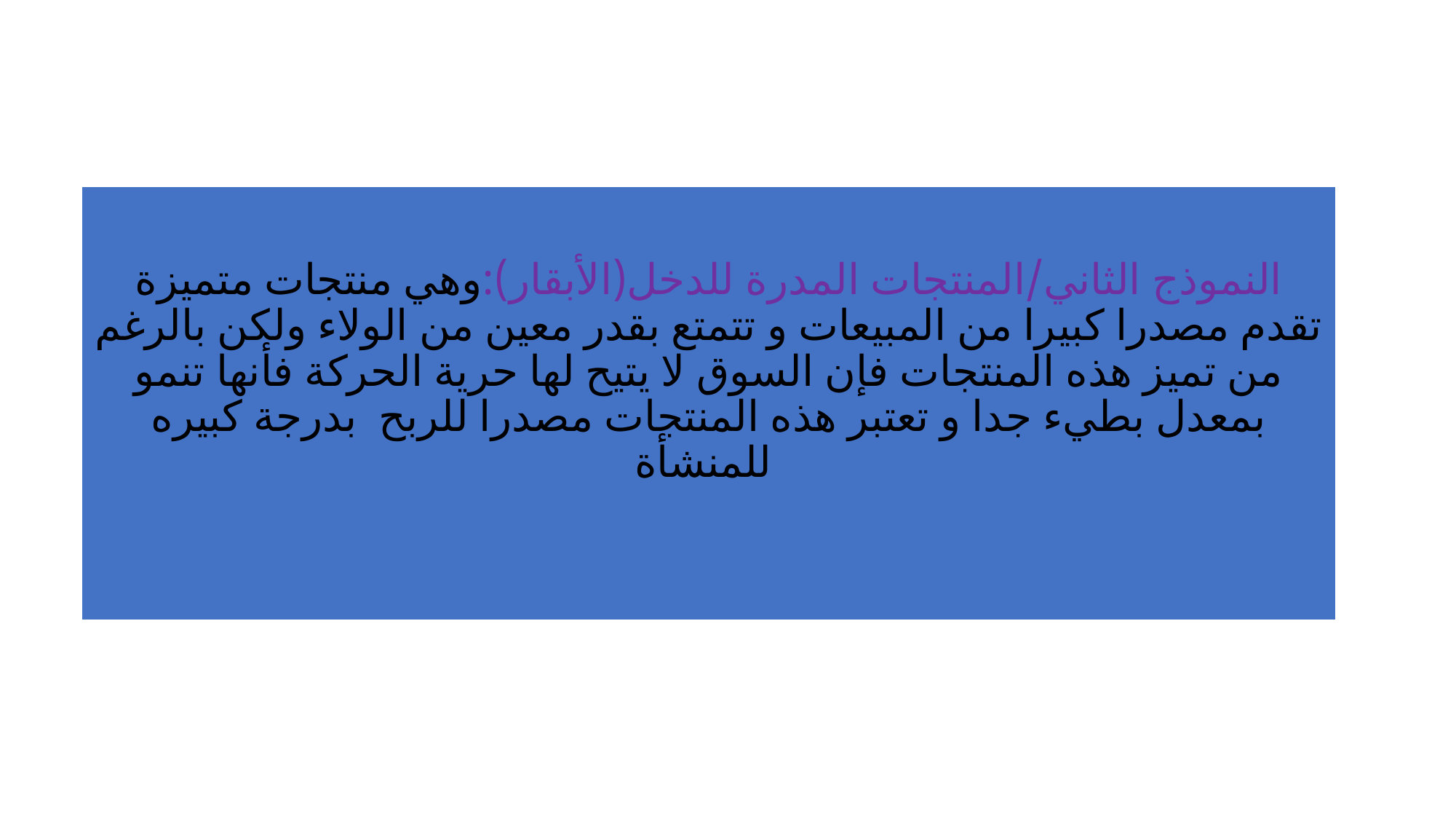

النموذج الثاني/المنتجات المدرة للدخل(الأبقار):وهي منتجات متميزة تقدم مصدرا كبيرا من المبيعات و تتمتع بقدر معين من الولاء ولكن بالرغم من تميز هذه المنتجات فإن السوق لا يتيح لها حرية الحركة فأنها تنمو بمعدل بطيء جدا و تعتبر هذه المنتجات مصدرا للربح  بدرجة كبيره للمنشأة